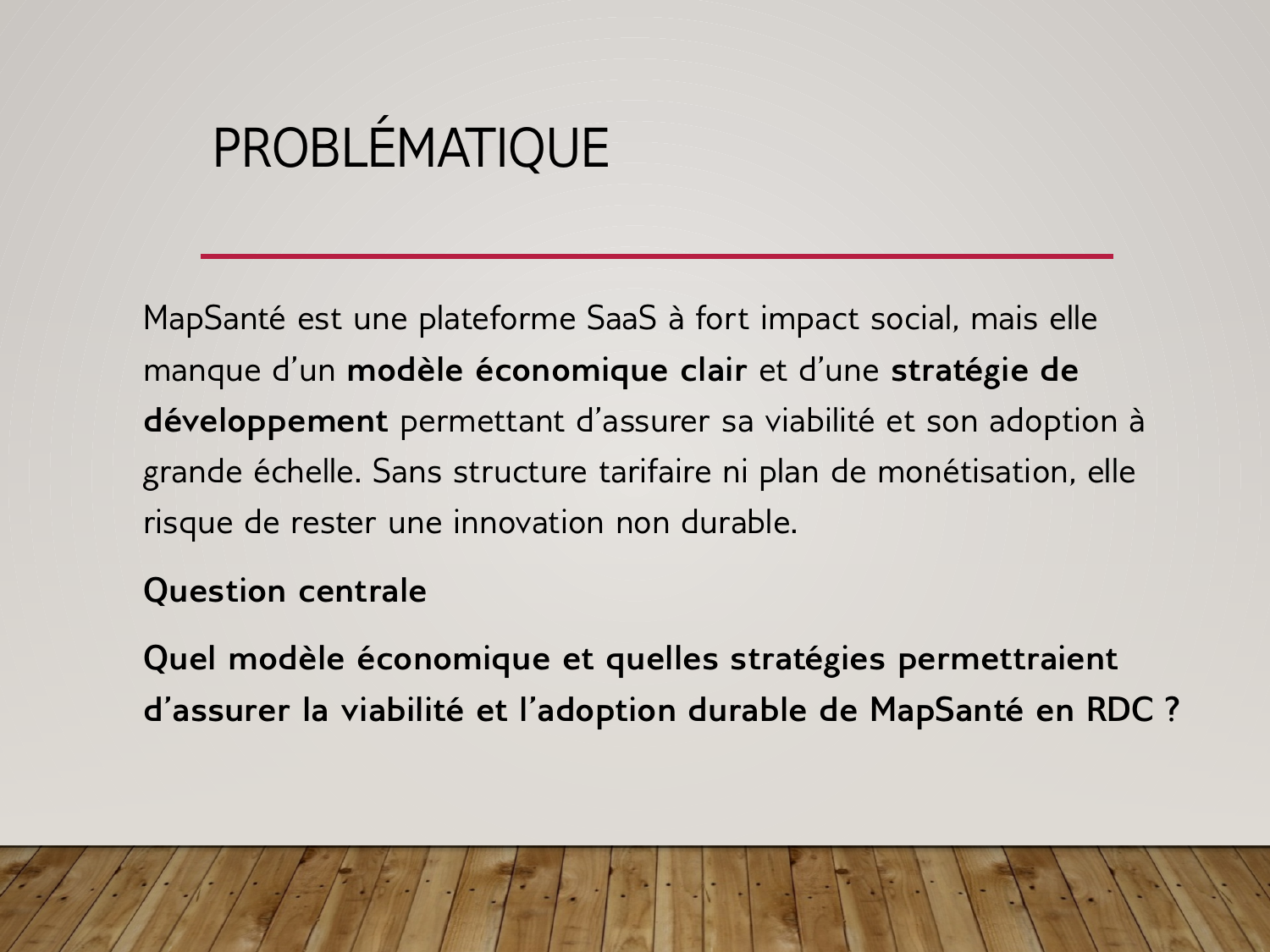

# Problématique
MapSanté est une plateforme SaaS à fort impact social, mais elle manque d’un modèle économique clair et d’une stratégie de développement permettant d’assurer sa viabilité et son adoption à grande échelle. Sans structure tarifaire ni plan de monétisation, elle risque de rester une innovation non durable.
Question centrale
Quel modèle économique et quelles stratégies permettraient d’assurer la viabilité et l’adoption durable de MapSanté en RDC ?